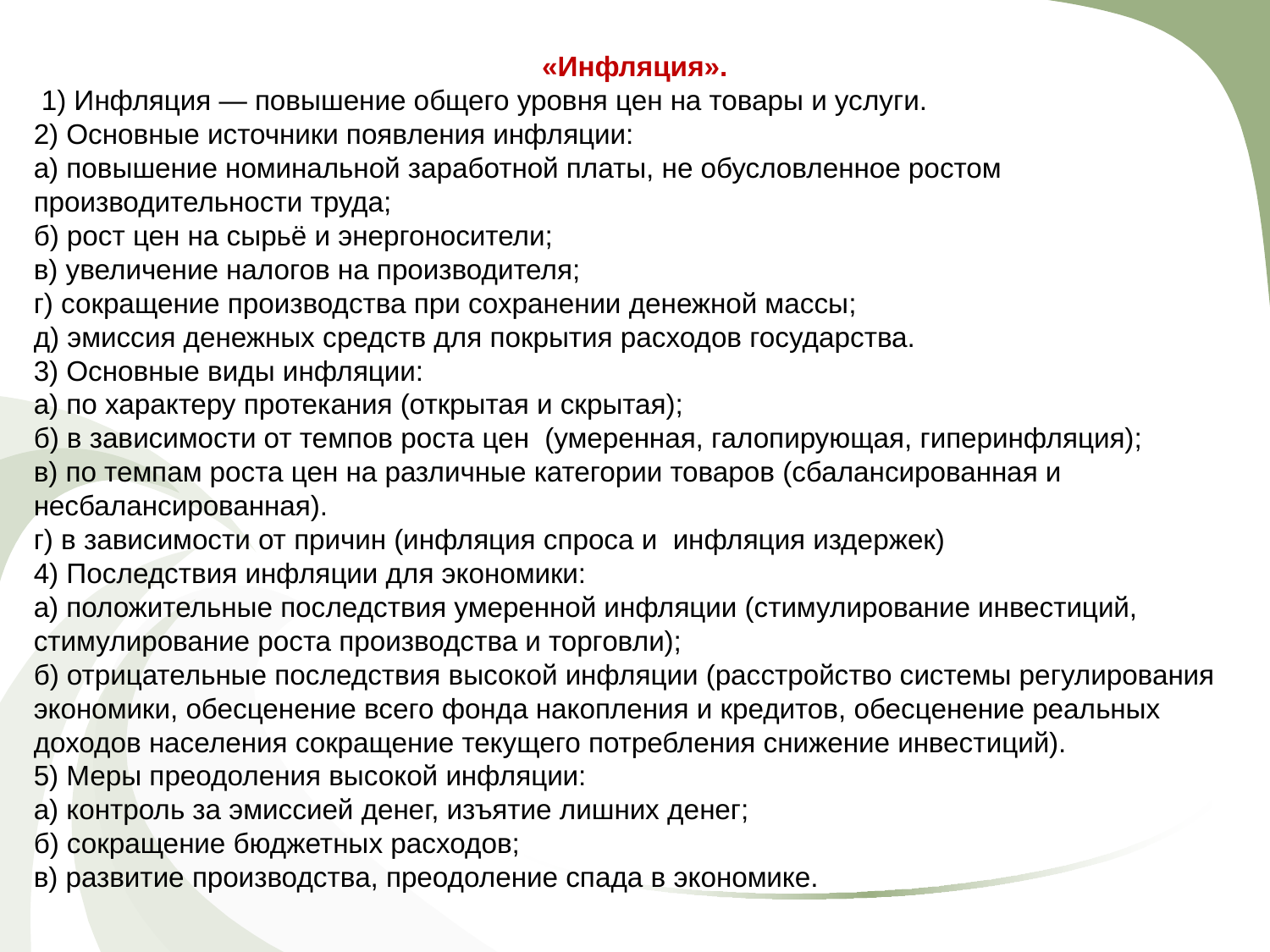

«Инфляция».
 1) Инфляция — повышение общего уровня цен на товары и услуги.
2) Основные источники появления инфляции:
а) повышение номинальной заработной платы, не обусловленное ростом производительности труда;
б) рост цен на сырьё и энергоносители;
в) увеличение налогов на производителя;
г) сокращение производства при сохранении денежной массы;
д) эмиссия денежных средств для покрытия расходов государства.
3) Основные виды инфляции:
а) по характеру протекания (открытая и скрытая);
б) в зависимости от темпов роста цен  (умеренная, галопирующая, гиперинфляция);
в) по темпам роста цен на различные категории товаров (сбалансированная и несбалансированная).
г) в зависимости от причин (инфляция спроса и  инфляция издержек)
4) Последствия инфляции для экономики:
а) положительные последствия умеренной инфляции (стимулирование инвестиций, стимулирование роста производства и торговли);
б) отрицательные последствия высокой инфляции (расстройство системы регулирования экономики, обесценение всего фонда накопления и кредитов, обесценение реальных доходов населения сокращение текущего потребления снижение инвестиций).
5) Меры преодоления высокой инфляции:
а) контроль за эмиссией денег, изъятие лишних денег;
б) сокращение бюджетных расходов;
в) развитие производства, преодоление спада в экономике.